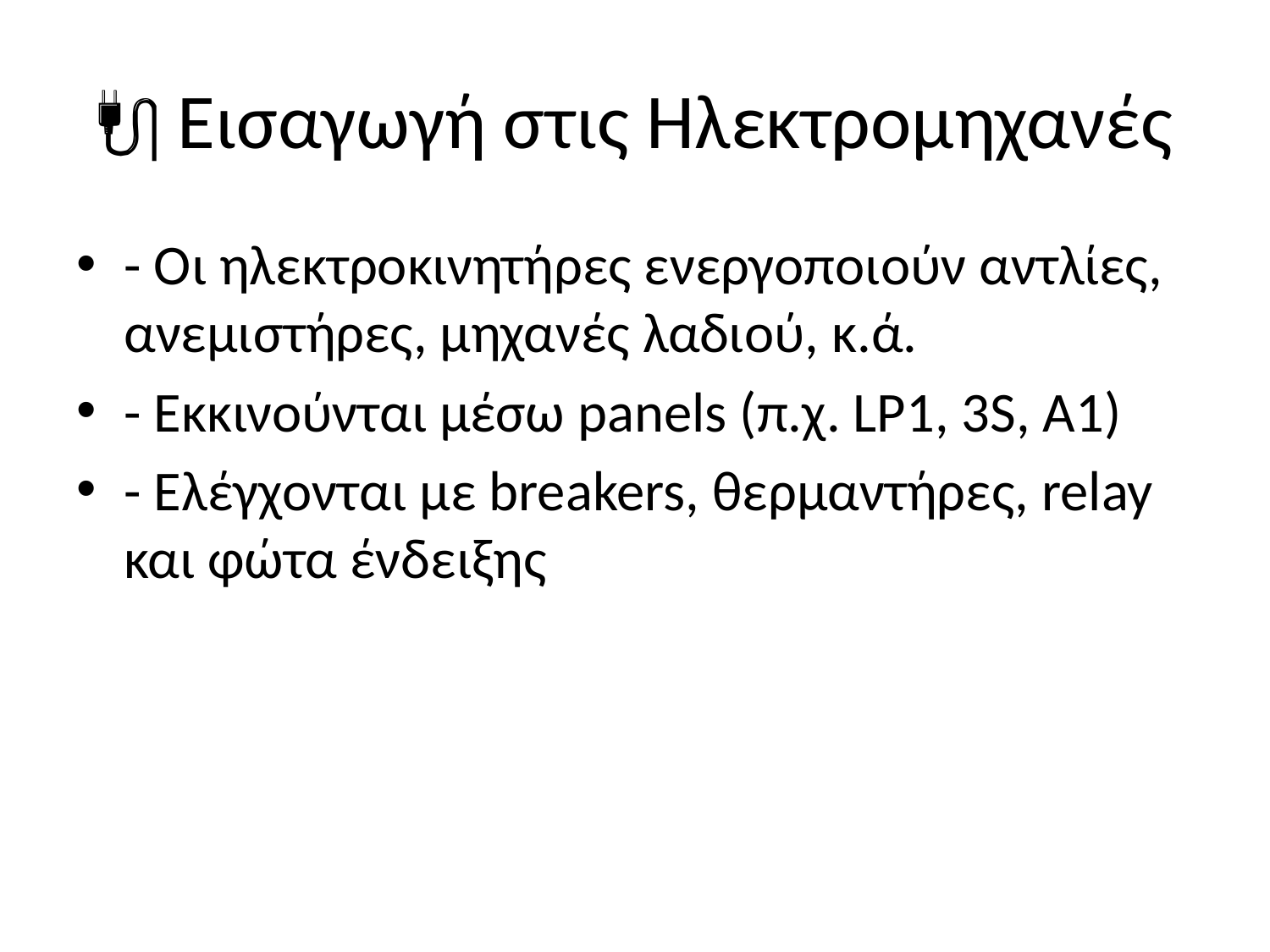

# 🔌 Εισαγωγή στις Ηλεκτρομηχανές
- Οι ηλεκτροκινητήρες ενεργοποιούν αντλίες, ανεμιστήρες, μηχανές λαδιού, κ.ά.
- Εκκινούνται μέσω panels (π.χ. LP1, 3S, A1)
- Ελέγχονται με breakers, θερμαντήρες, relay και φώτα ένδειξης